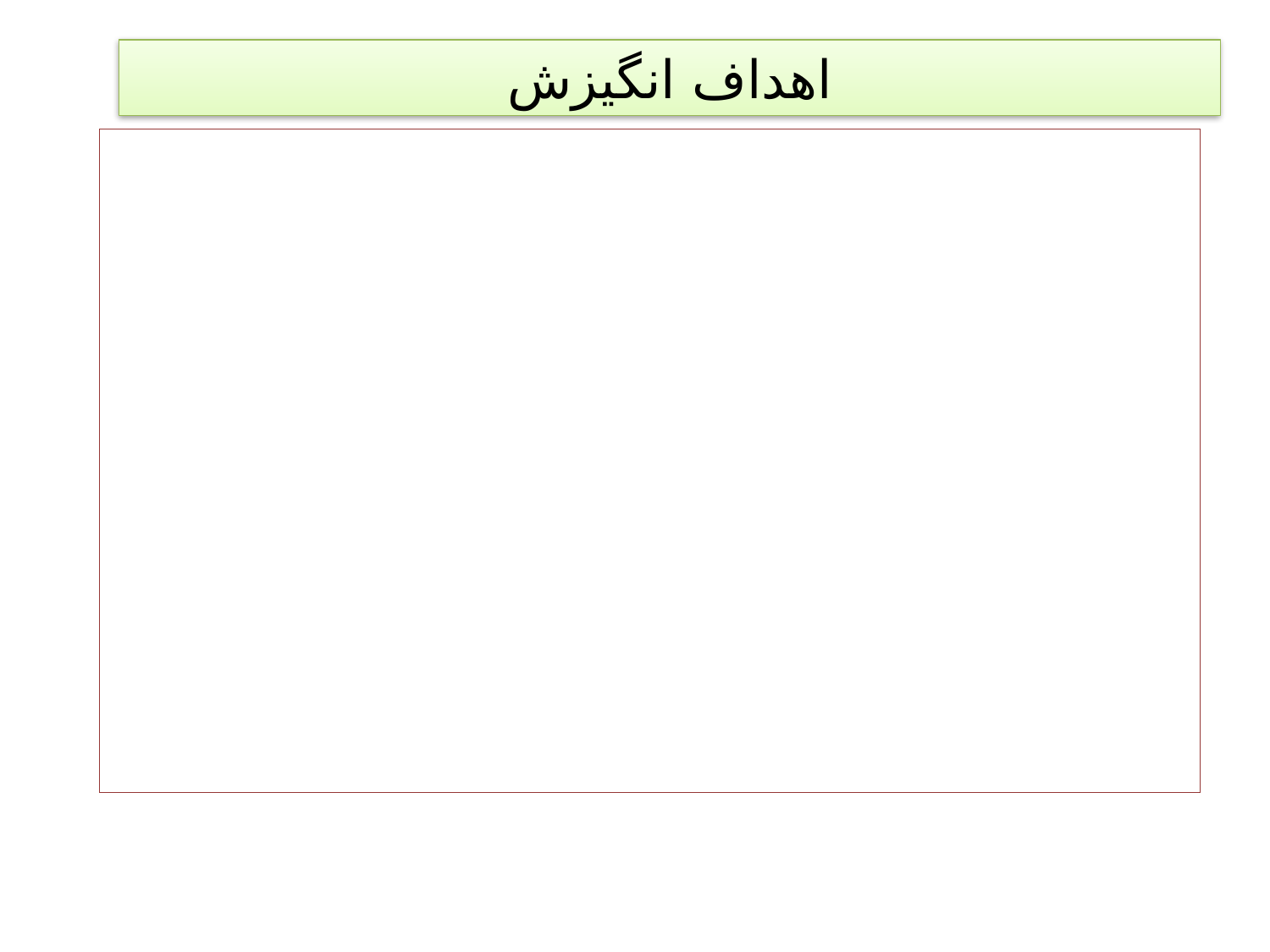

اهداف انگیزش
اهداف کلی انسان ، کسب قرب و رضوان الهی ، هدایت و رشد ، طهارت ، حیات طیبه ، و عبادت الهی می باشد.
برای تحقق این اهداف در سازمان ، باید روحیه این امور، یعنی ”انگیزه“ ایجاد شود.